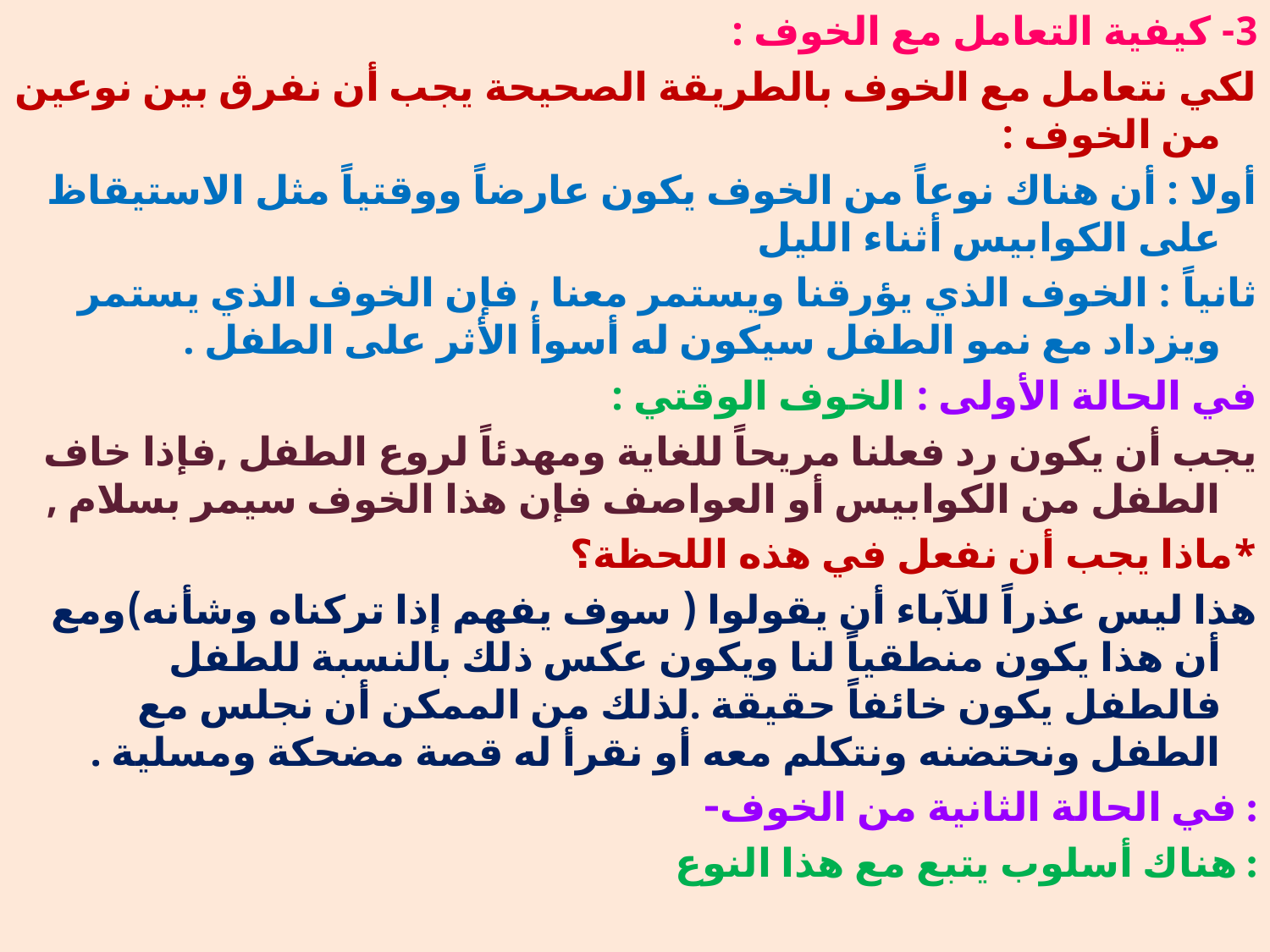

3- كيفية التعامل مع الخوف :
لكي نتعامل مع الخوف بالطريقة الصحيحة يجب أن نفرق بين نوعين من الخوف :
أولا : أن هناك نوعاً من الخوف يكون عارضاً ووقتياً مثل الاستيقاظ على الكوابيس أثناء الليل
ثانياً : الخوف الذي يؤرقنا ويستمر معنا , فإن الخوف الذي يستمر ويزداد مع نمو الطفل سيكون له أسوأ الأثر على الطفل .
في الحالة الأولى : الخوف الوقتي :
يجب أن يكون رد فعلنا مريحاً للغاية ومهدئاً لروع الطفل ,فإذا خاف الطفل من الكوابيس أو العواصف فإن هذا الخوف سيمر بسلام ,
*ماذا يجب أن نفعل في هذه اللحظة؟
هذا ليس عذراً للآباء أن يقولوا ( سوف يفهم إذا تركناه وشأنه)ومع أن هذا يكون منطقياً لنا ويكون عكس ذلك بالنسبة للطفل فالطفل يكون خائفاً حقيقة .لذلك من الممكن أن نجلس مع الطفل ونحتضنه ونتكلم معه أو نقرأ له قصة مضحكة ومسلية .
  -في الحالة الثانية من الخوف :
      هناك أسلوب يتبع مع هذا النوع :